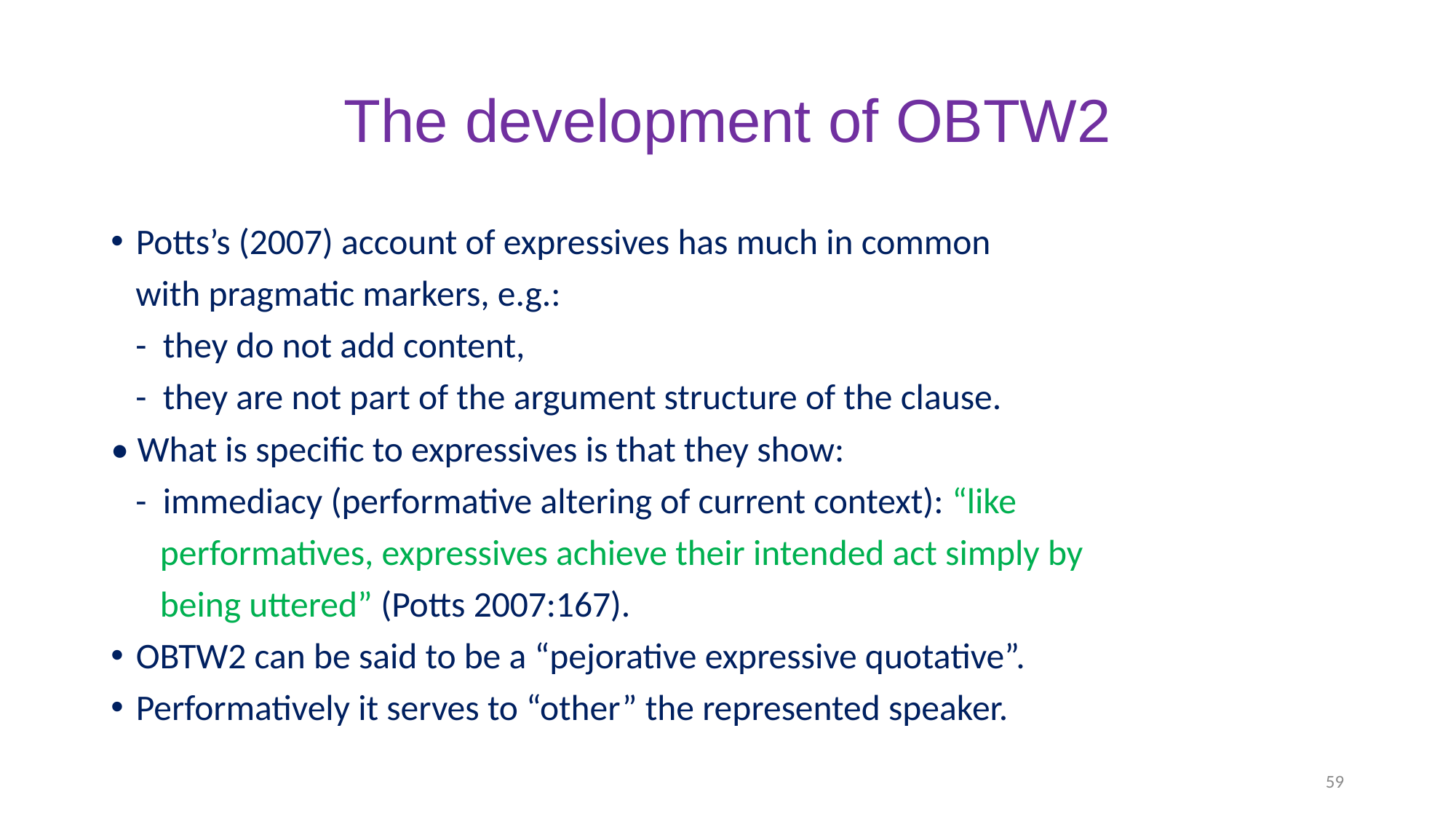

# The development of OBTW2
Potts’s (2007) account of expressives has much in common
   with pragmatic markers, e.g.:
   -  they do not add content,
   -  they are not part of the argument structure of the clause.
• What is specific to expressives is that they show:
   -  immediacy (performative altering of current context): “like
      performatives, expressives achieve their intended act simply by
      being uttered” (Potts 2007:167).
OBTW2 can be said to be a “pejorative expressive quotative”.
Performatively it serves to “other” the represented speaker.

59